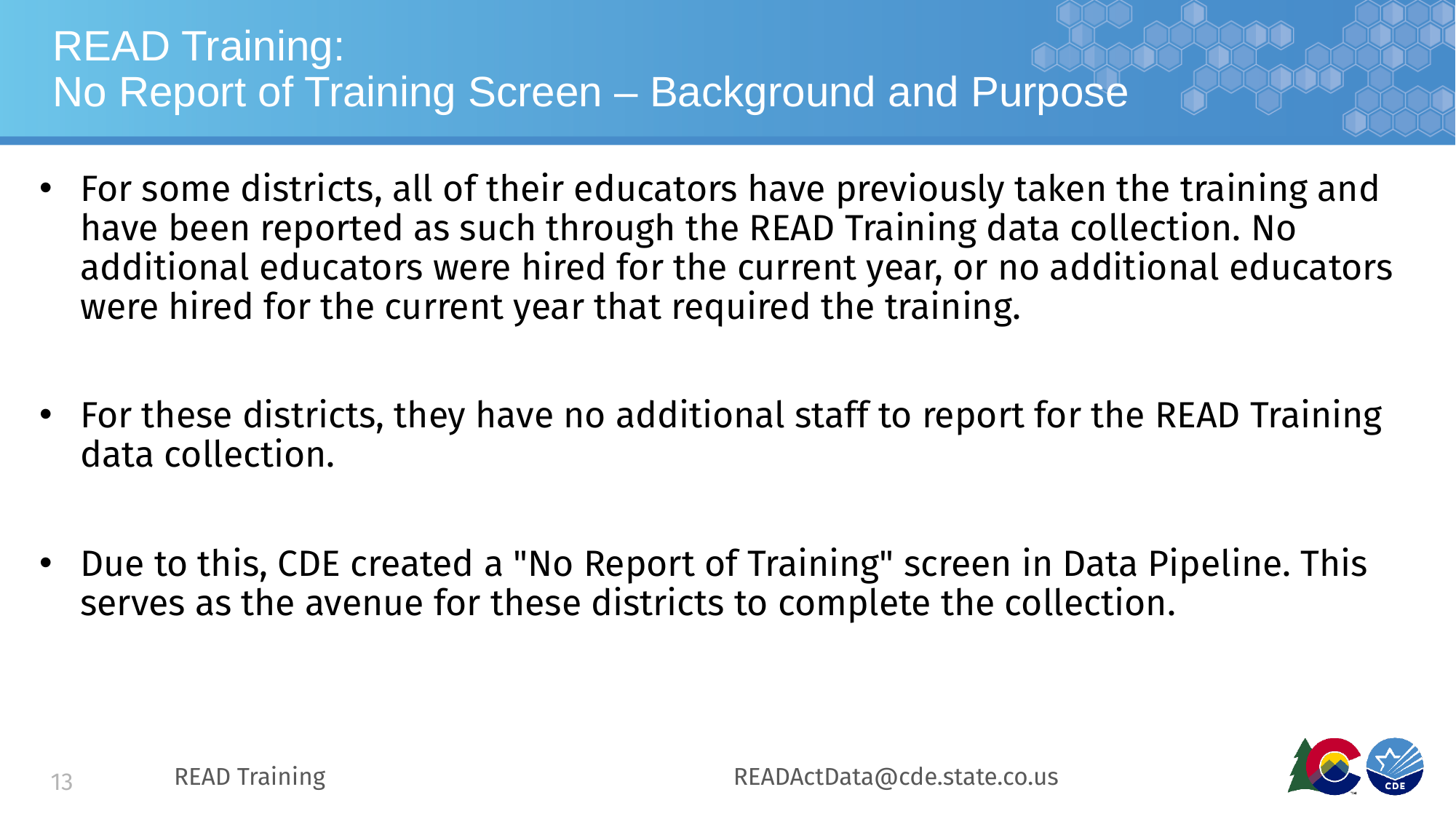

# READ Training: No Report of Training Screen – Background and Purpose
For some districts, all of their educators have previously taken the training and have been reported as such through the READ Training data collection. No additional educators were hired for the current year, or no additional educators were hired for the current year that required the training.

For these districts, they have no additional staff to report for the READ Training data collection.

Due to this, CDE created a "No Report of Training" screen in Data Pipeline. This serves as the avenue for these districts to complete the collection.

READ Training
READActData@cde.state.co.us
13